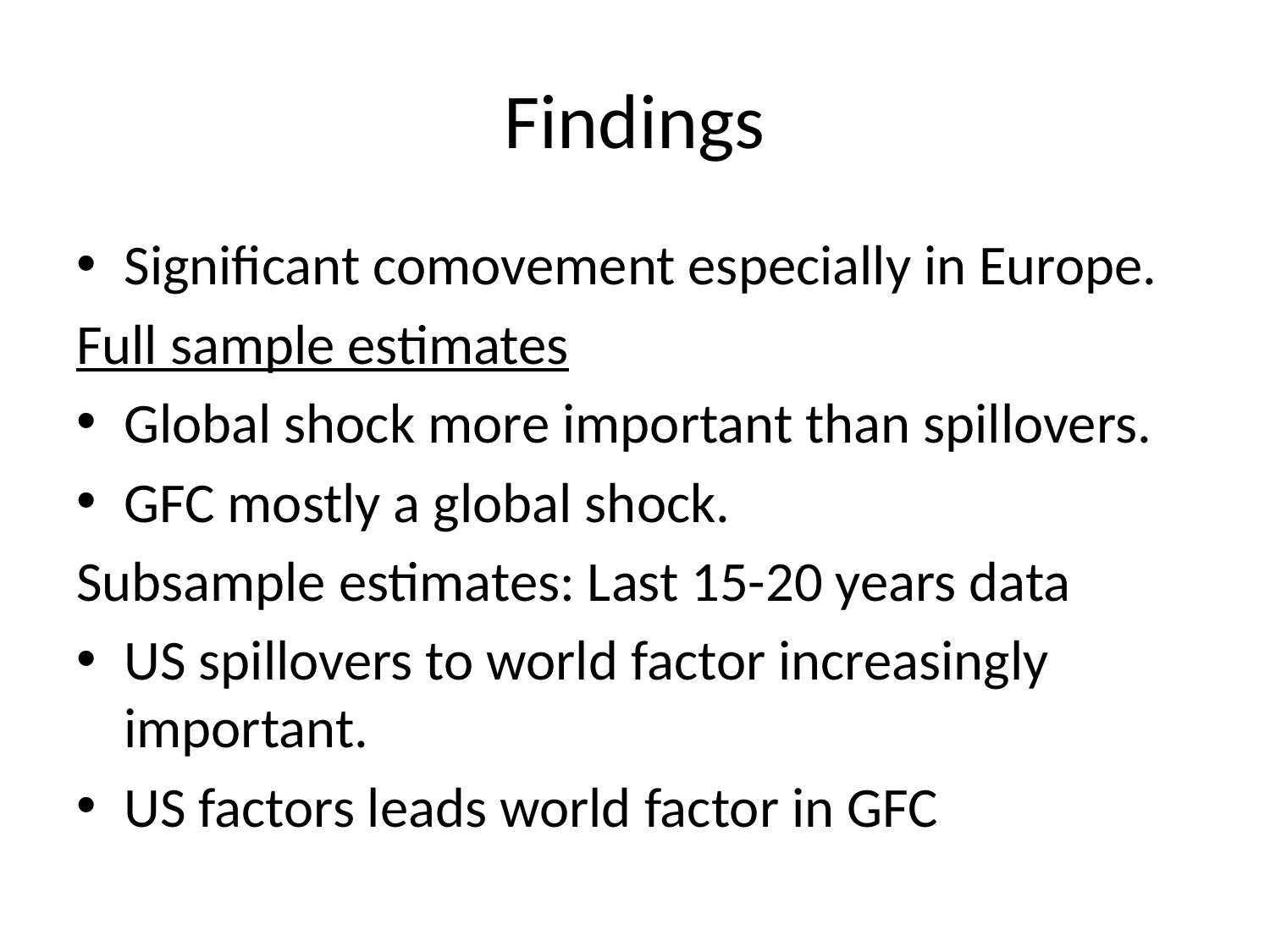

# Findings
Significant comovement especially in Europe.
Full sample estimates
Global shock more important than spillovers.
GFC mostly a global shock.
Subsample estimates: Last 15-20 years data
US spillovers to world factor increasingly important.
US factors leads world factor in GFC